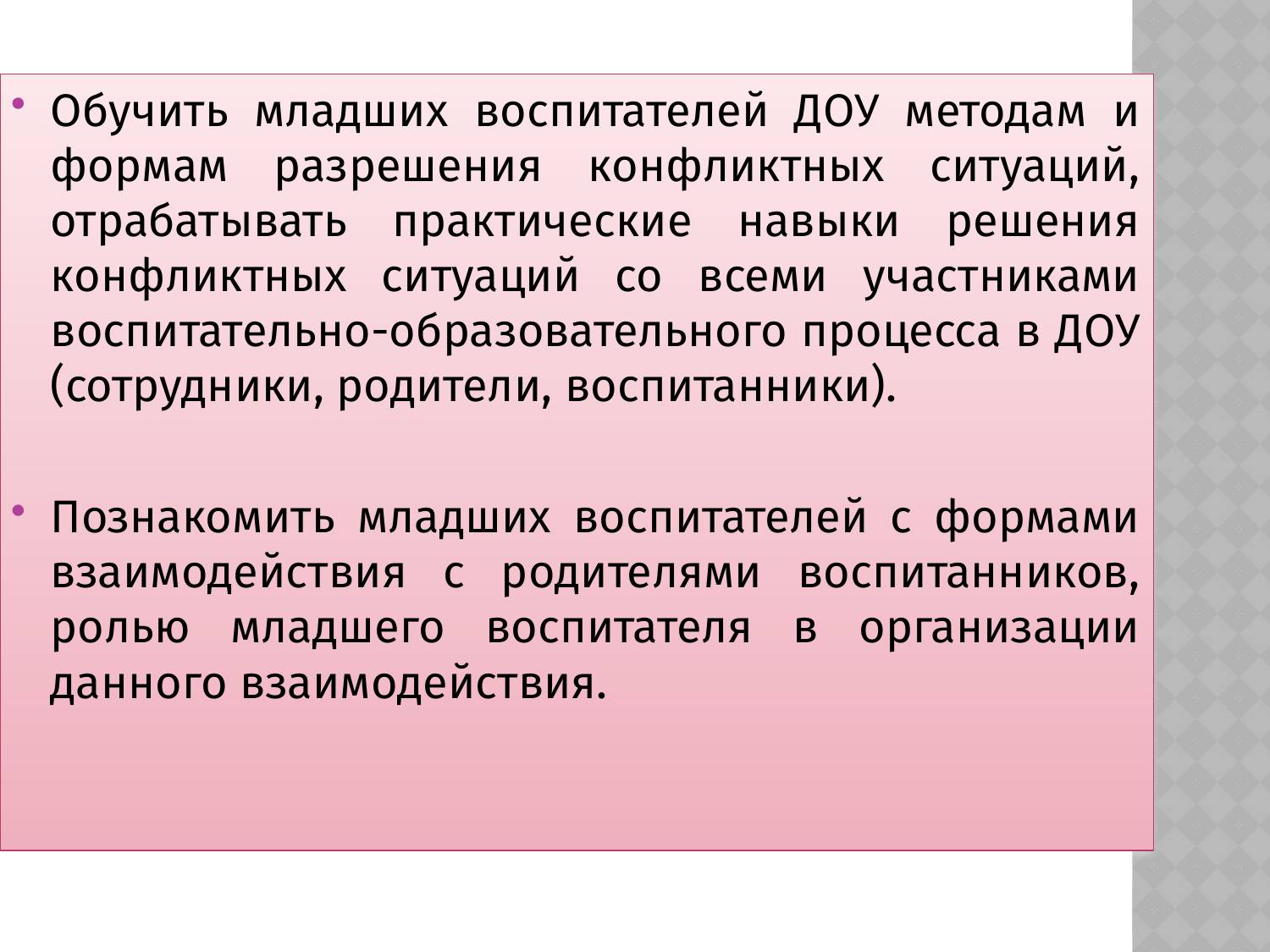

Обучить младших воспитателей ДОУ методам и формам разрешения конфликтных ситуаций, отрабатывать практические навыки решения конфликтных ситуаций со всеми участниками воспитательно-образовательного процесса в ДОУ (сотрудники, родители, воспитанники).

Познакомить младших воспитателей с формами взаимодействия с родителями воспитанников, ролью младшего воспитателя в организации данного взаимодействия.